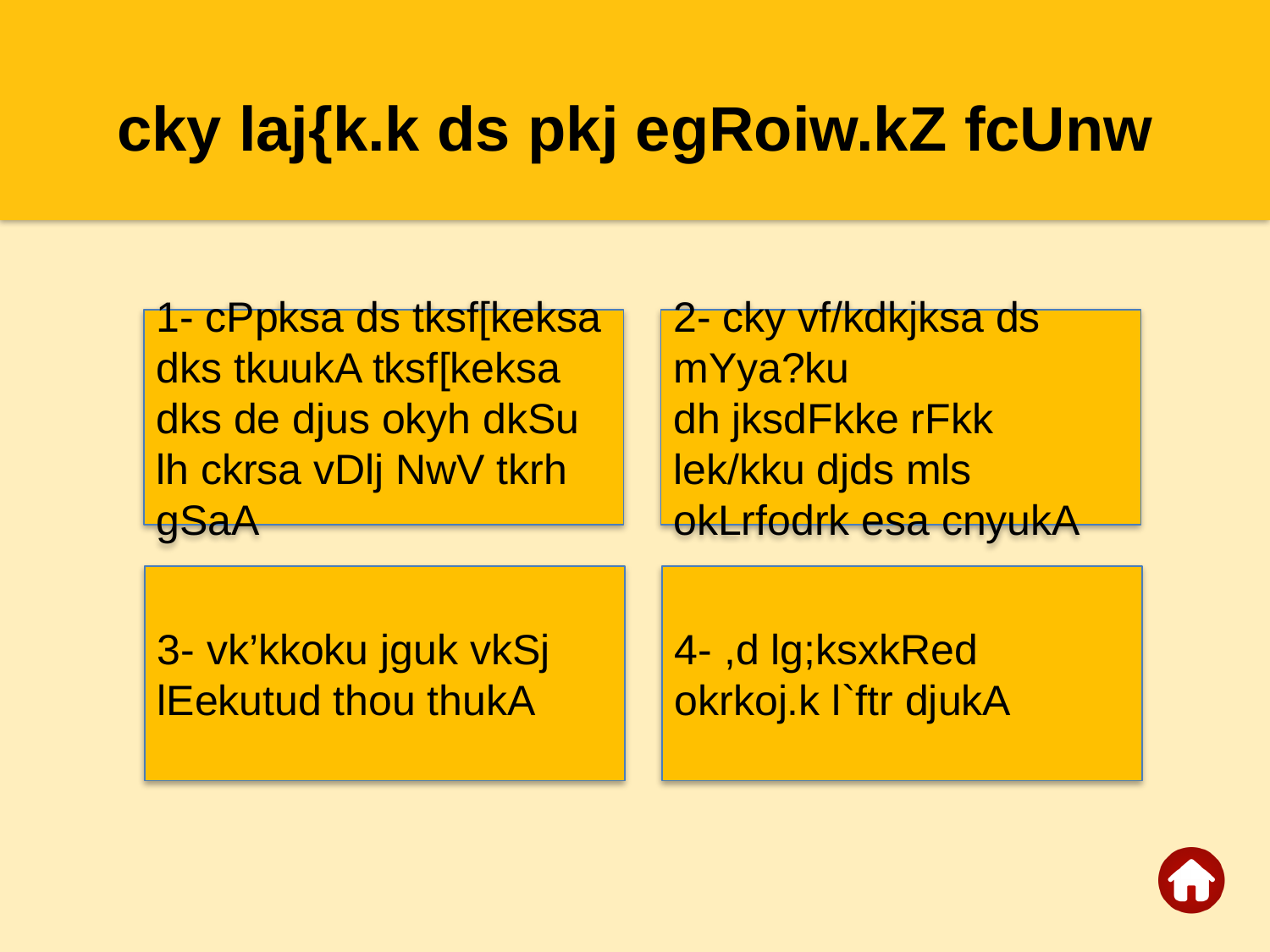

cky laj{k.k ds pkj egRoiw.kZ fcUnw

1- cPpksa ds tksf[keksa dks tkuukA tksf[keksa dks de djus okyh dkSu lh ckrsa vDlj NwV tkrh gSaA
2- cky vf/kdkjksa ds mYya?ku
dh jksdFkke rFkk lek/kku djds mls okLrfodrk esa cnyukA
3- vk’kkoku jguk vkSj lEekutud thou thukA
4- ,d lg;ksxkRed okrkoj.k l`ftr djukA